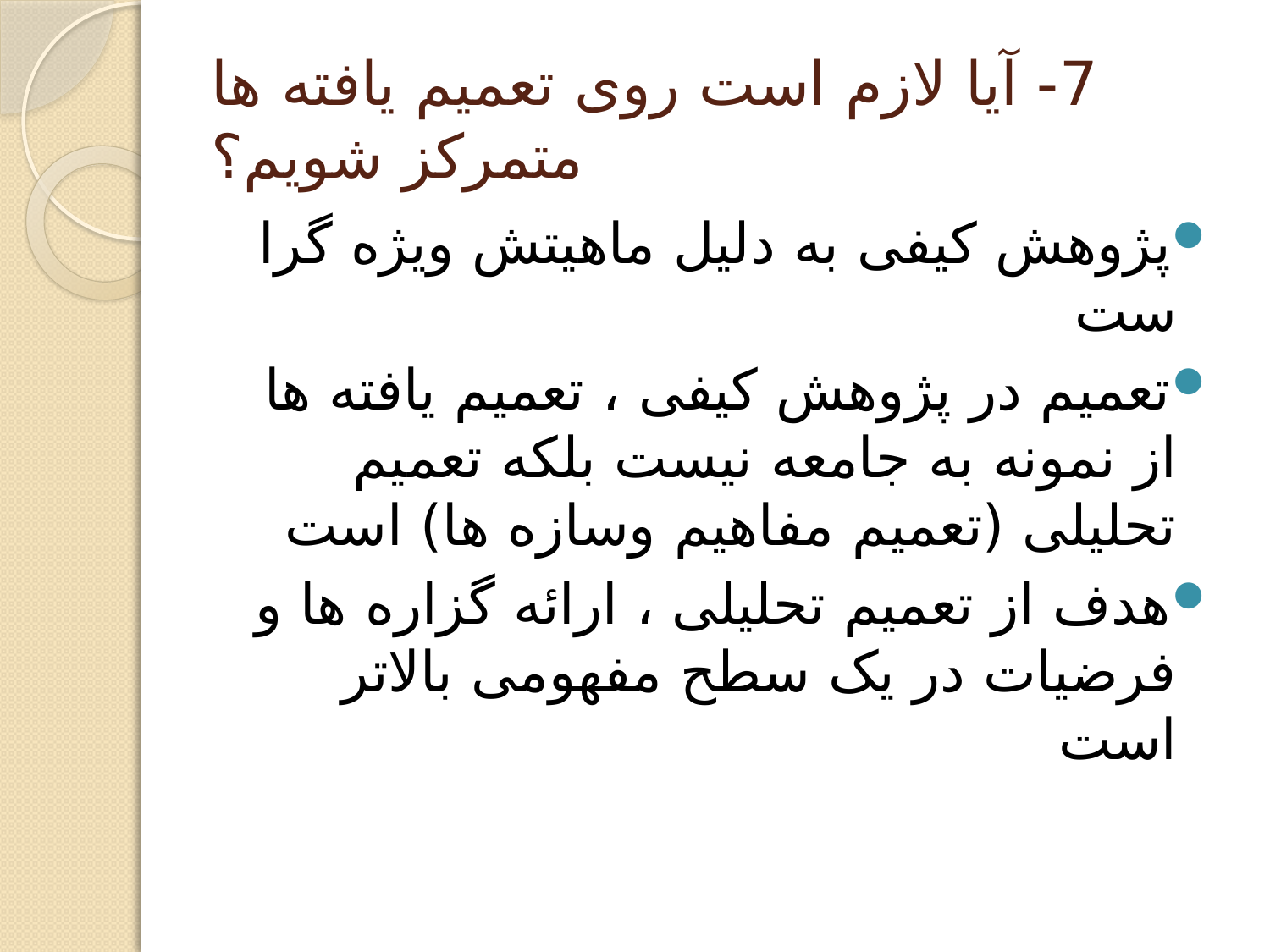

# 7- آیا لازم است روی تعمیم یافته ها متمرکز شویم؟
پژوهش کیفی به دلیل ماهیتش ویژه گرا ست
تعمیم در پژوهش کیفی ، تعمیم یافته ها از نمونه به جامعه نیست بلکه تعمیم تحلیلی (تعمیم مفاهیم وسازه ها) است
هدف از تعمیم تحلیلی ، ارائه گزاره ها و فرضیات در یک سطح مفهومی بالاتر است